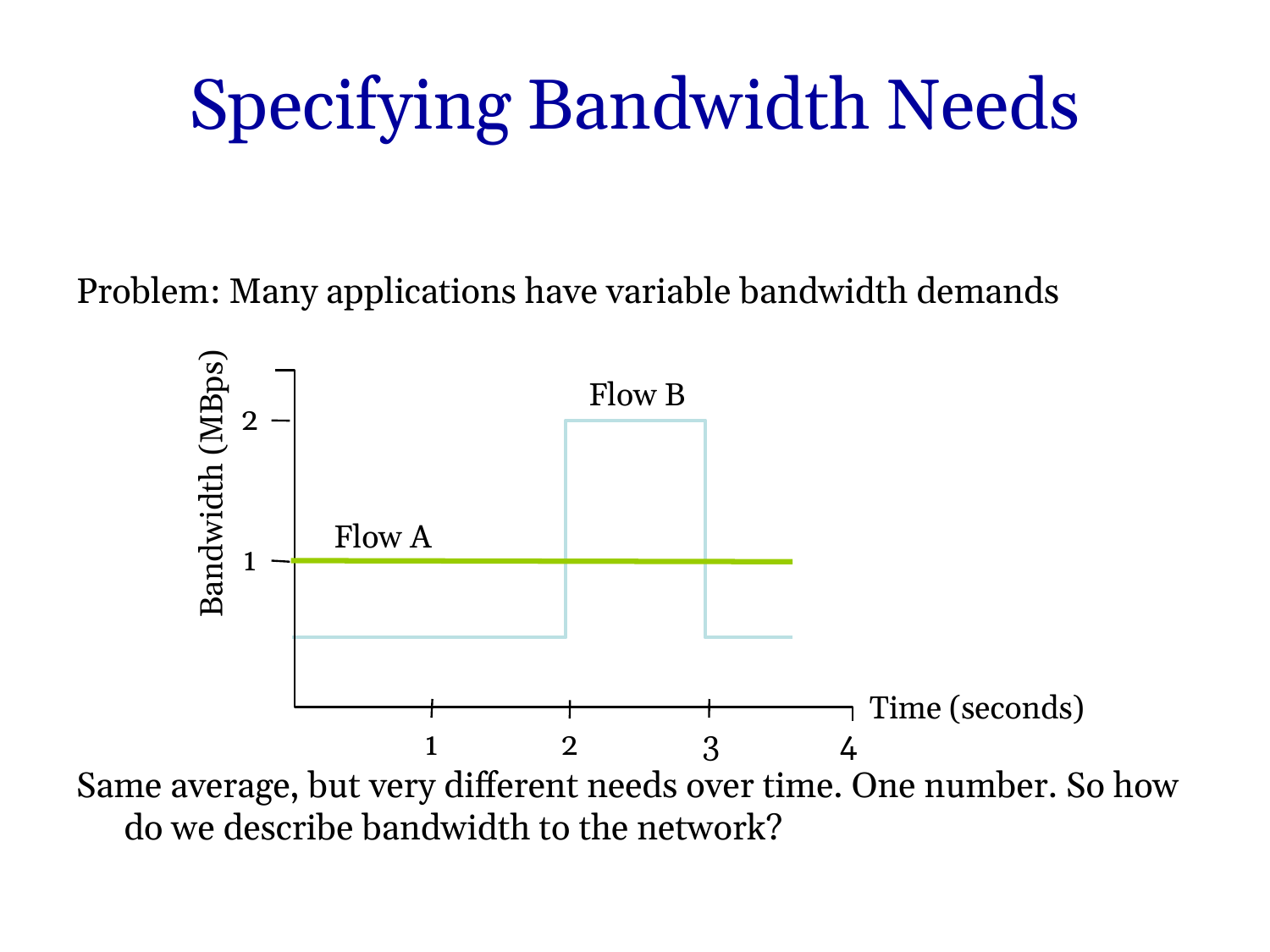

# Specifying Bandwidth Needs
Problem: Many applications have variable bandwidth demands

Same average, but very different needs over time. One number. So how do we describe bandwidth to the network?

Flow B
2

Bandwidth (MBps)
Flow A
1

Time (seconds)

1
2
3
4